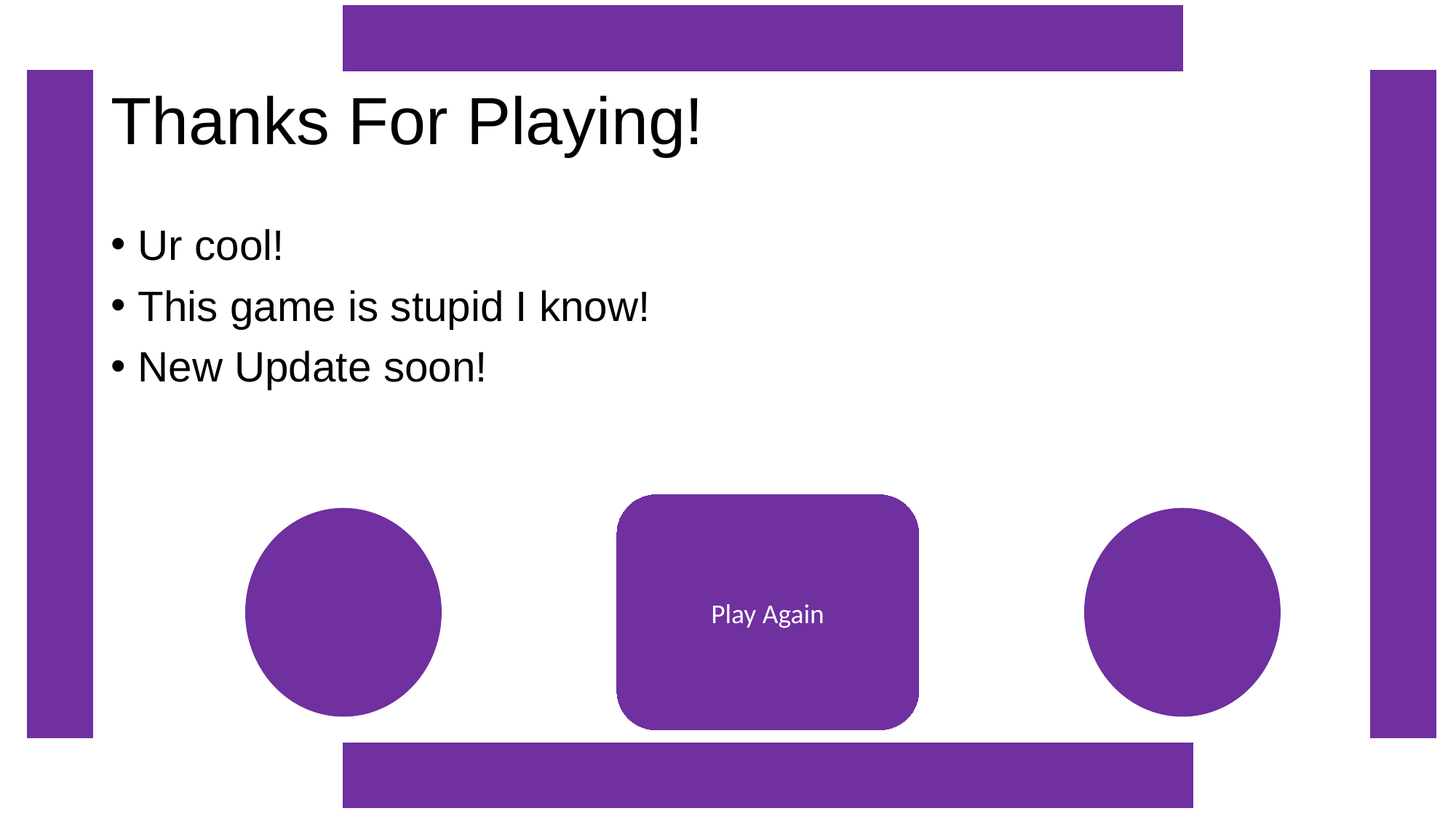

# Thanks For Playing!
Ur cool!
This game is stupid I know!
New Update soon!

Play Again